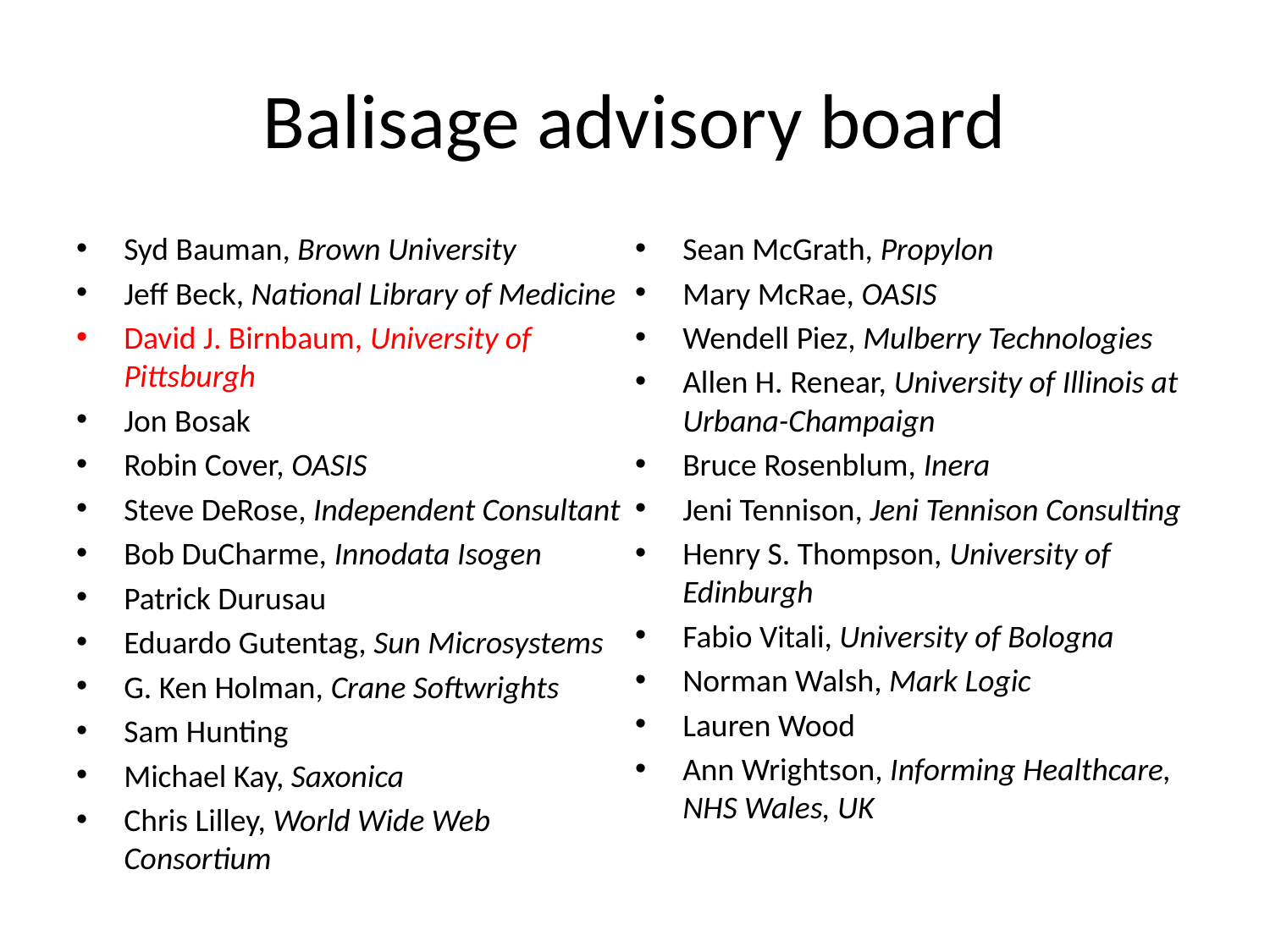

# Balisage advisory board
Syd Bauman, Brown University
Jeff Beck, National Library of Medicine
David J. Birnbaum, University of Pittsburgh
Jon Bosak
Robin Cover, OASIS
Steve DeRose, Independent Consultant
Bob DuCharme, Innodata Isogen
Patrick Durusau
Eduardo Gutentag, Sun Microsystems
G. Ken Holman, Crane Softwrights
Sam Hunting
Michael Kay, Saxonica
Chris Lilley, World Wide Web Consortium
Sean McGrath, Propylon
Mary McRae, OASIS
Wendell Piez, Mulberry Technologies
Allen H. Renear, University of Illinois at Urbana-Champaign
Bruce Rosenblum, Inera
Jeni Tennison, Jeni Tennison Consulting
Henry S. Thompson, University of Edinburgh
Fabio Vitali, University of Bologna
Norman Walsh, Mark Logic
Lauren Wood
Ann Wrightson, Informing Healthcare, NHS Wales, UK